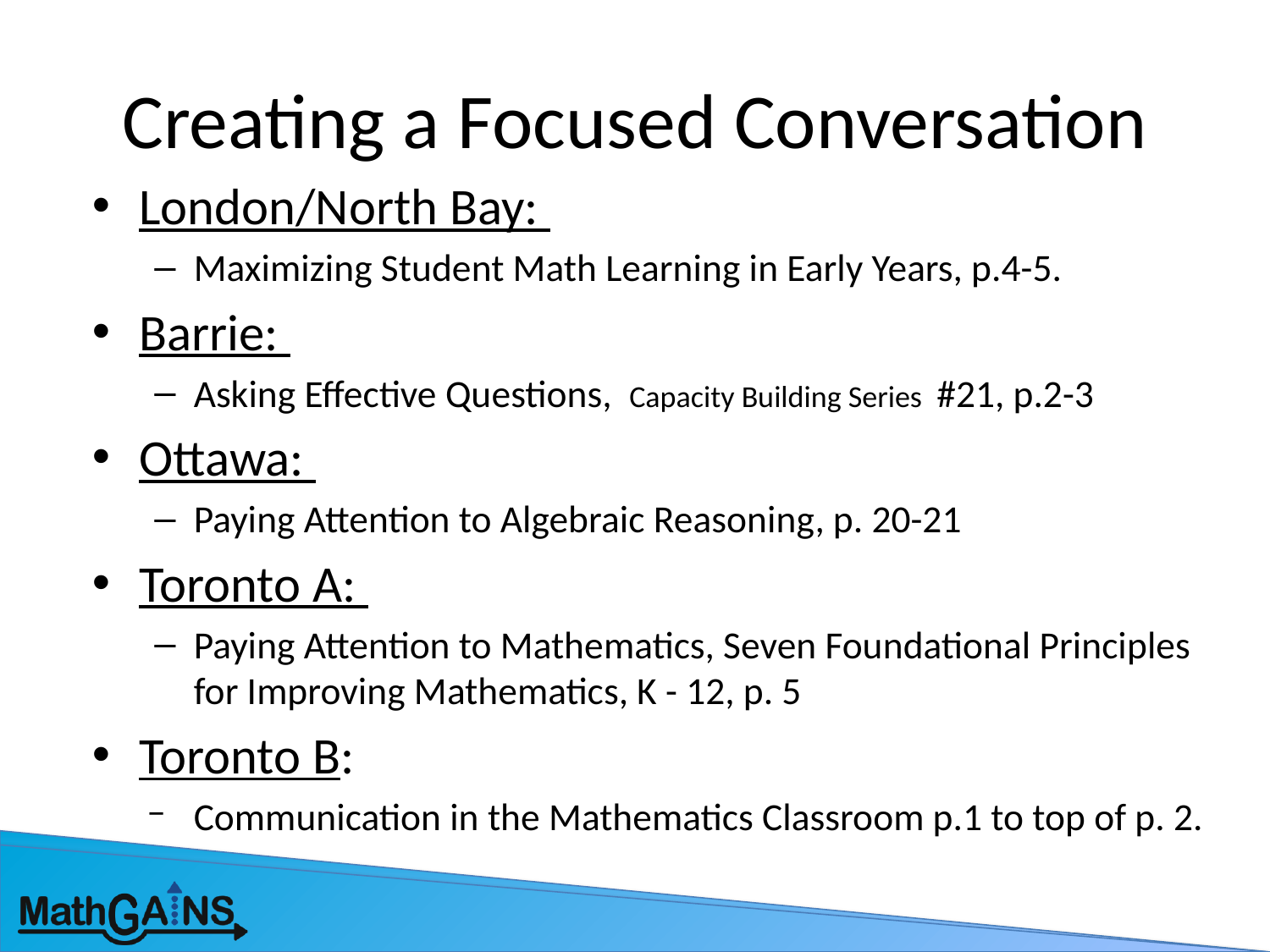

# Creating a Focused Conversation
London/North Bay:
Maximizing Student Math Learning in Early Years, p.4-5.
Barrie:
Asking Effective Questions,  Capacity Building Series  #21, p.2-3
Ottawa:
Paying Attention to Algebraic Reasoning, p. 20-21
Toronto A:
Paying Attention to Mathematics, Seven Foundational Principles for Improving Mathematics, K - 12, p. 5
Toronto B:
Communication in the Mathematics Classroom p.1 to top of p. 2.